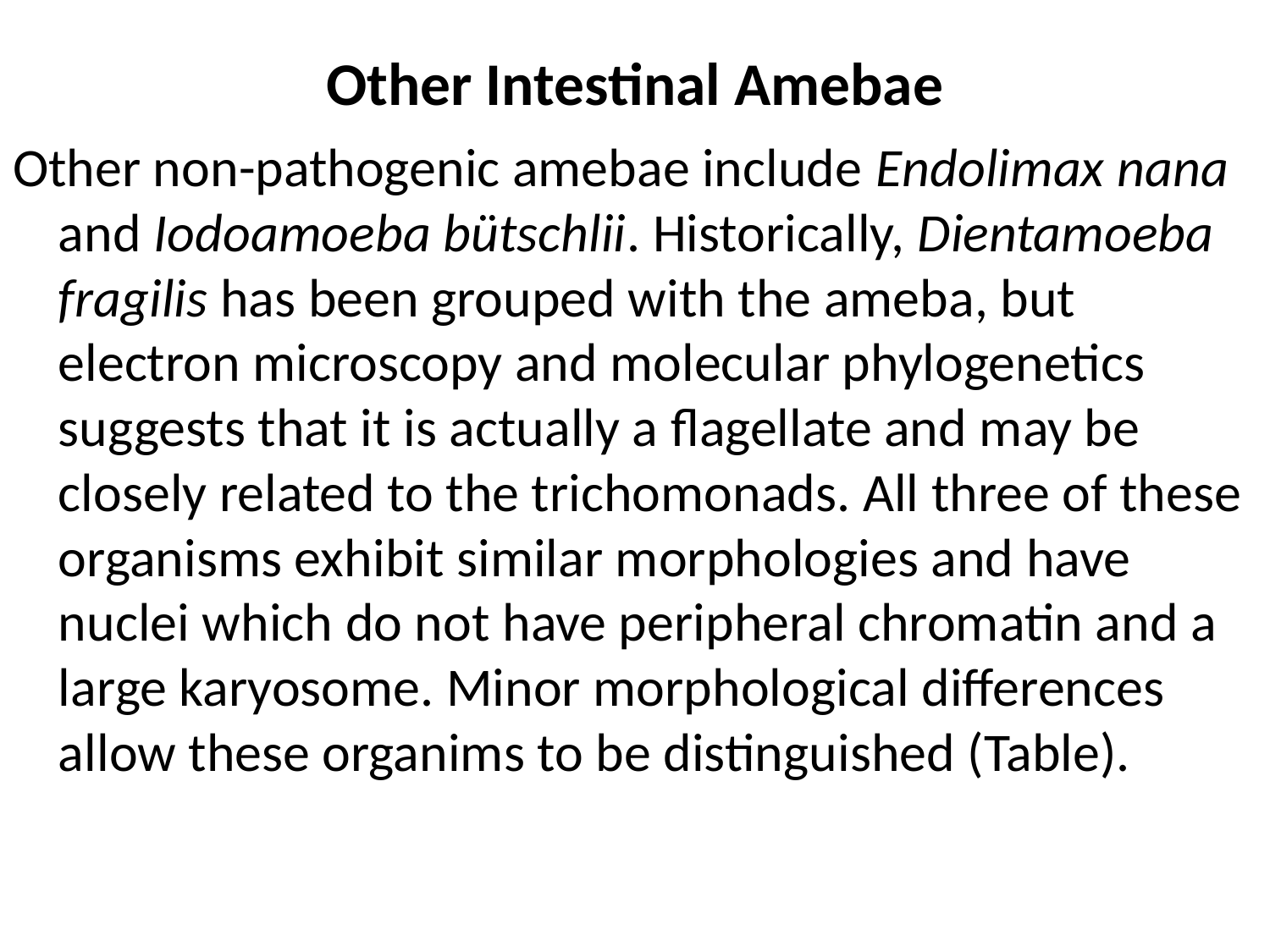

# Other Intestinal Amebae
Other non-pathogenic amebae include Endolimax nana and Iodoamoeba bütschlii. Historically, Dientamoeba fragilis has been grouped with the ameba, but electron microscopy and molecular phylogenetics suggests that it is actually a flagellate and may be closely related to the trichomonads. All three of these organisms exhibit similar morphologies and have nuclei which do not have peripheral chromatin and a large karyosome. Minor morphological differences allow these organims to be distinguished (Table).